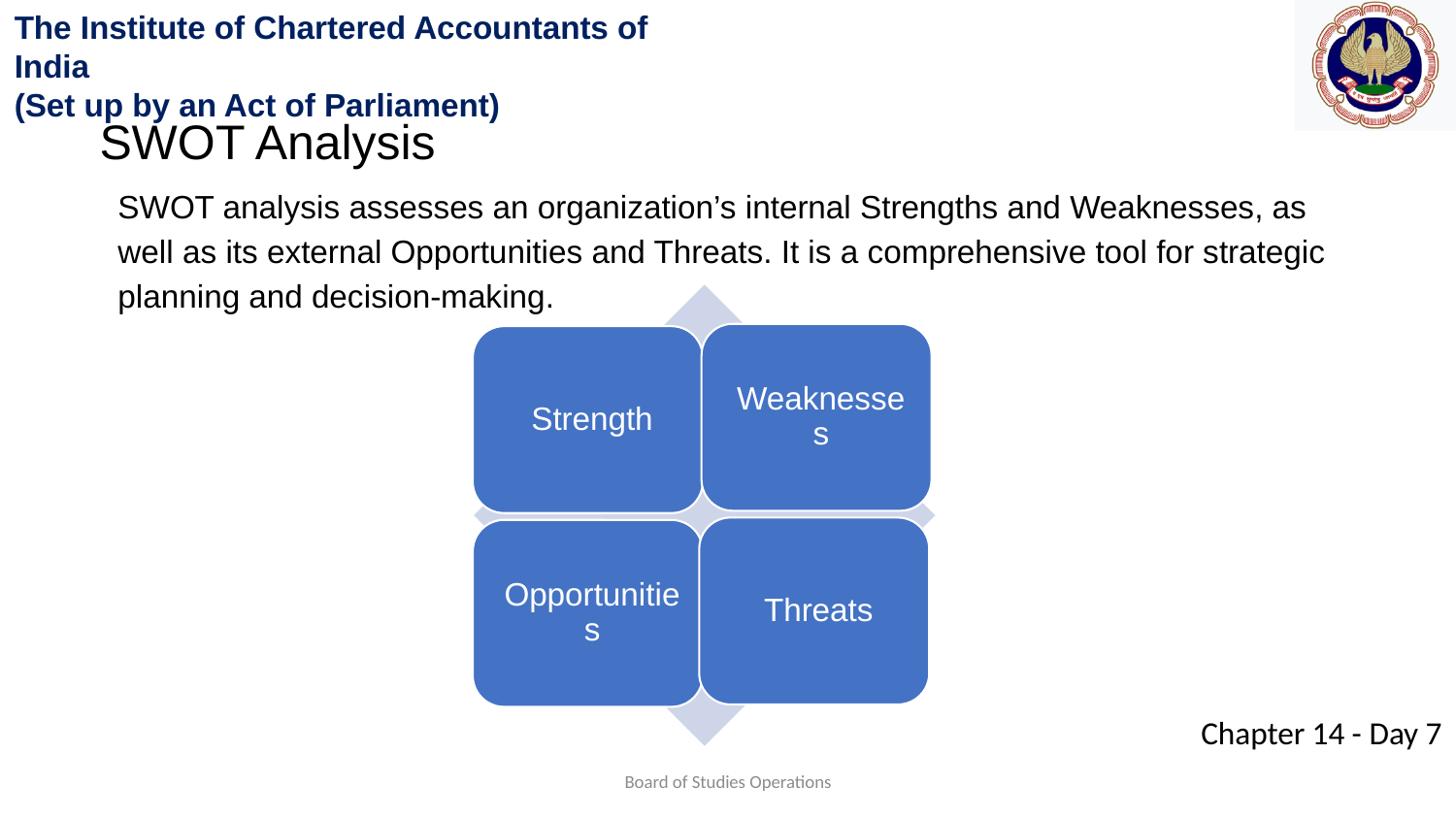

SWOT Analysis
SWOT analysis assesses an organization’s internal Strengths and Weaknesses, as well as its external Opportunities and Threats. It is a comprehensive tool for strategic planning and decision-making.
Strength
Weaknesses
Opportunities
Threats
Board of Studies Operations